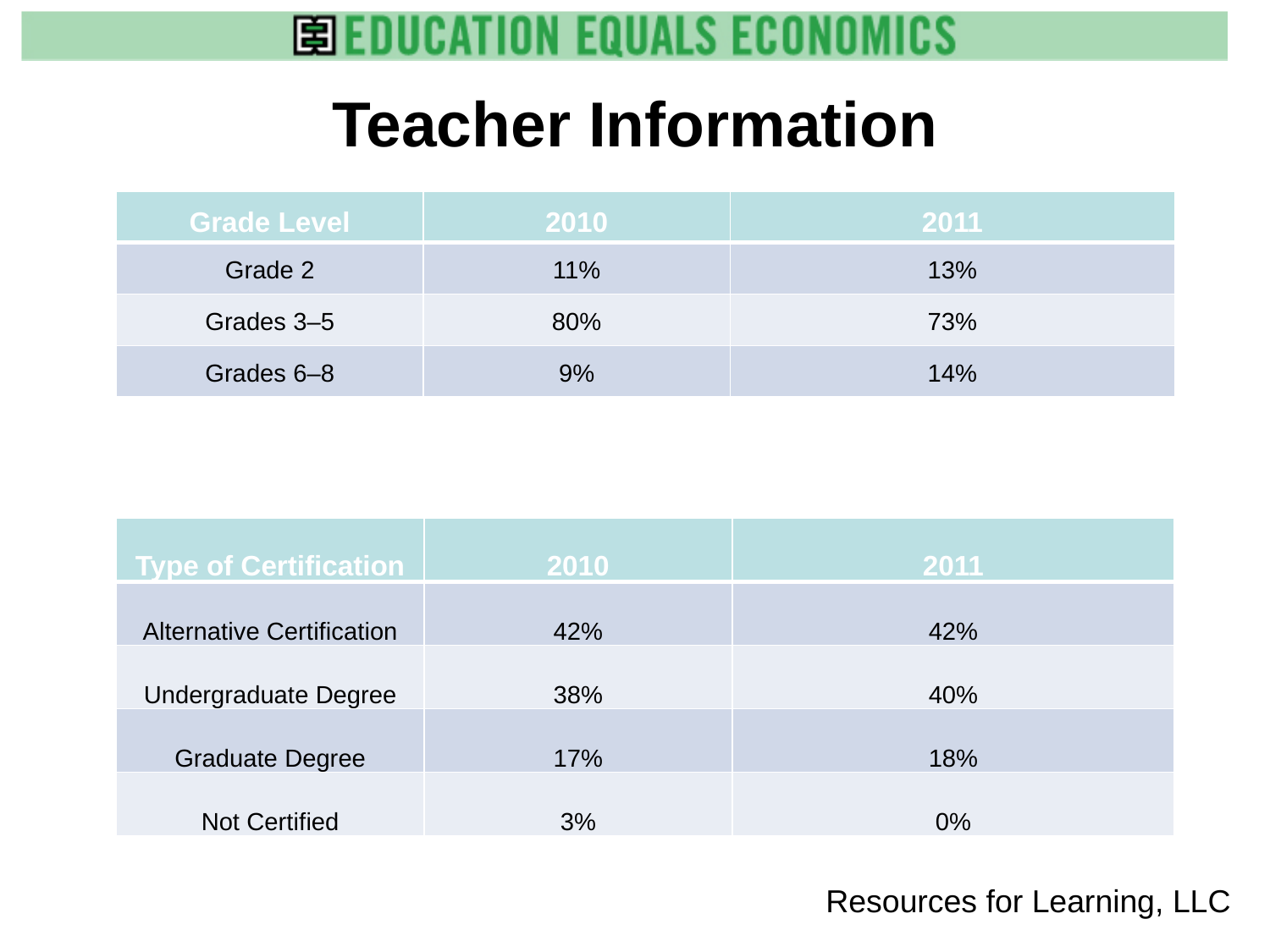

Teacher Information
| Grade Level | 2010 | 2011 |
| --- | --- | --- |
| Grade 2 | 11% | 13% |
| Grades 3–5 | 80% | 73% |
| Grades 6–8 | 9% | 14% |
| Type of Certification | 2010 | 2011 |
| --- | --- | --- |
| Alternative Certification | 42% | 42% |
| Undergraduate Degree | 38% | 40% |
| Graduate Degree | 17% | 18% |
| Not Certified | 3% | 0% |
 Resources for Learning, LLC